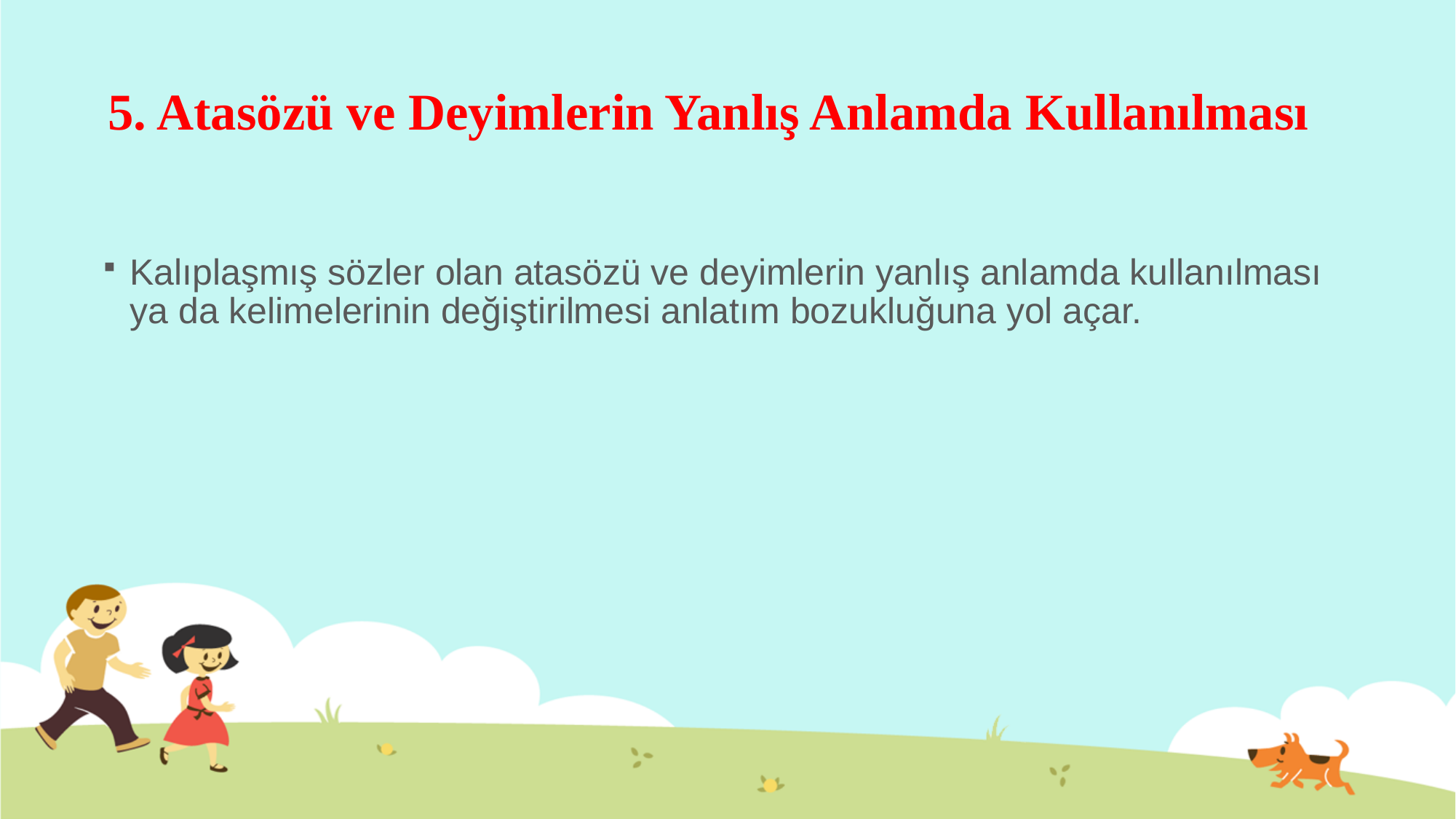

# 5. Atasözü ve Deyimlerin Yanlış Anlamda Kullanılması
Kalıplaşmış sözler olan atasözü ve deyimlerin yanlış anlamda kullanılması ya da kelimelerinin değiştirilmesi anlatım bozukluğuna yol açar.